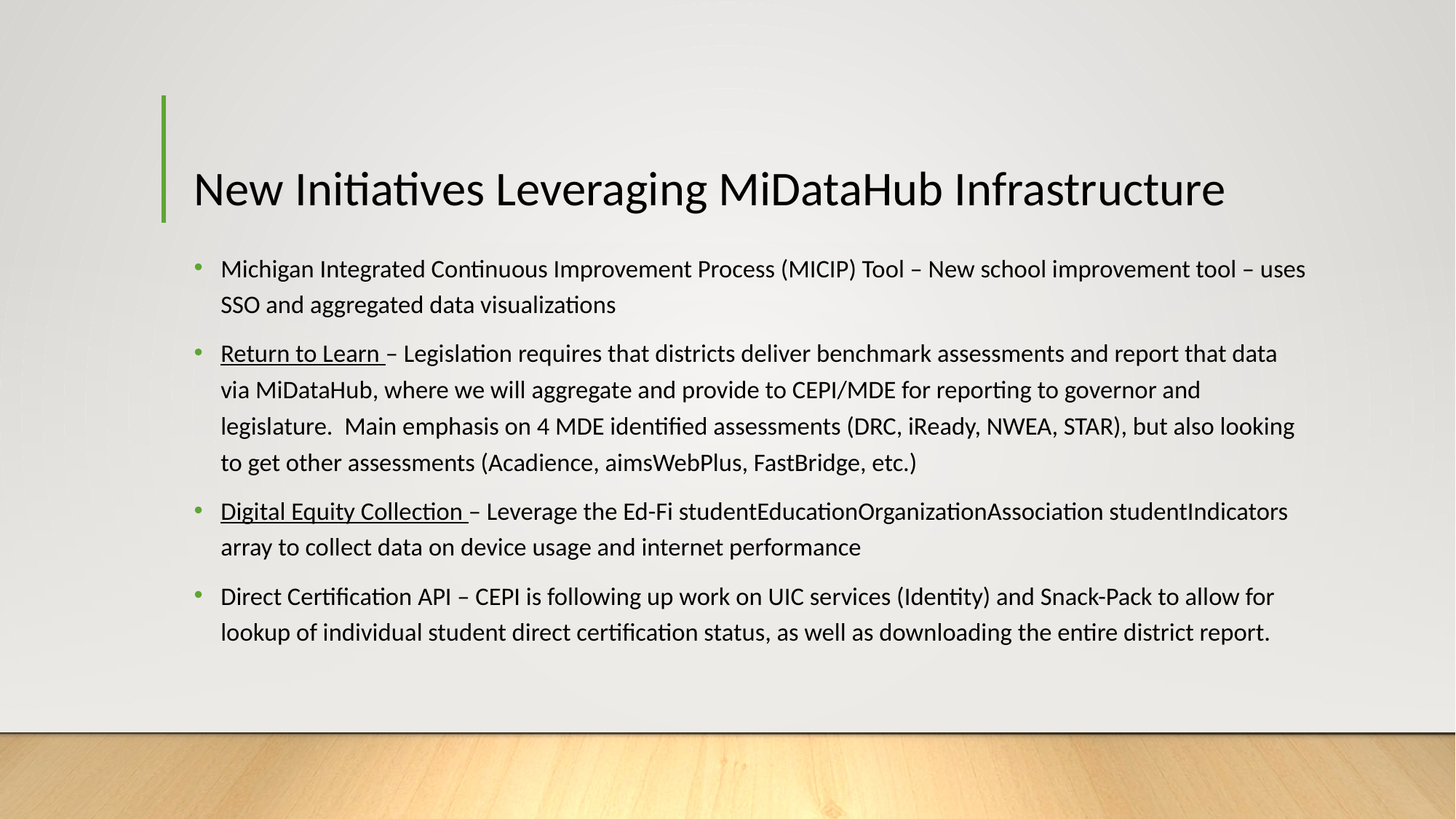

# New Initiatives Leveraging MiDataHub Infrastructure
Michigan Integrated Continuous Improvement Process (MICIP) Tool – New school improvement tool – uses SSO and aggregated data visualizations
Return to Learn – Legislation requires that districts deliver benchmark assessments and report that data via MiDataHub, where we will aggregate and provide to CEPI/MDE for reporting to governor and legislature.  Main emphasis on 4 MDE identified assessments (DRC, iReady, NWEA, STAR), but also looking to get other assessments (Acadience, aimsWebPlus, FastBridge, etc.)
Digital Equity Collection – Leverage the Ed-Fi studentEducationOrganizationAssociation studentIndicators array to collect data on device usage and internet performance
Direct Certification API – CEPI is following up work on UIC services (Identity) and Snack-Pack to allow for lookup of individual student direct certification status, as well as downloading the entire district report.